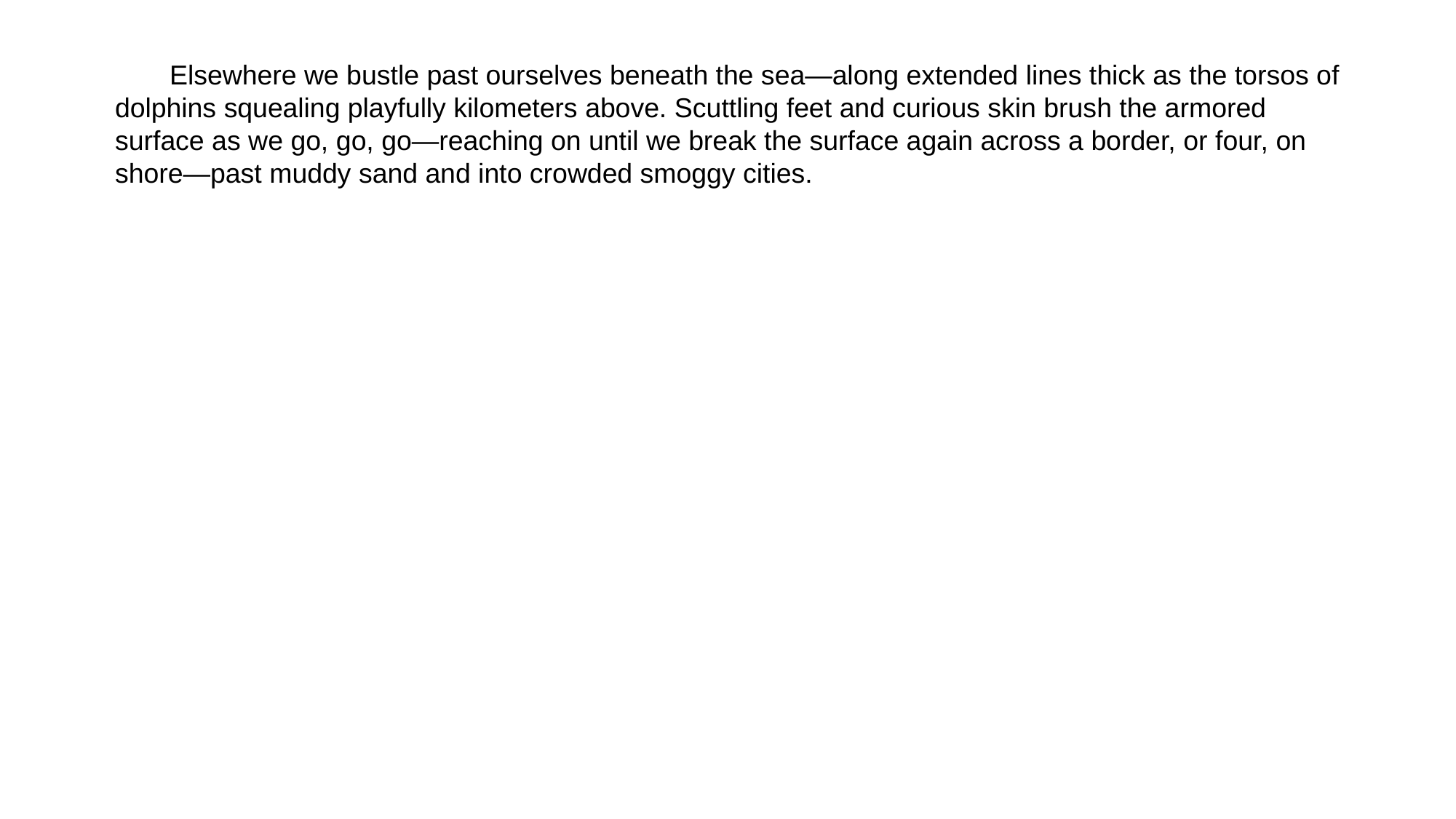

Elsewhere we bustle past ourselves beneath the sea—along extended lines thick as the torsos of dolphins squealing playfully kilometers above. Scuttling feet and curious skin brush the armored surface as we go, go, go—reaching on until we break the surface again across a border, or four, on shore—past muddy sand and into crowded smoggy cities.